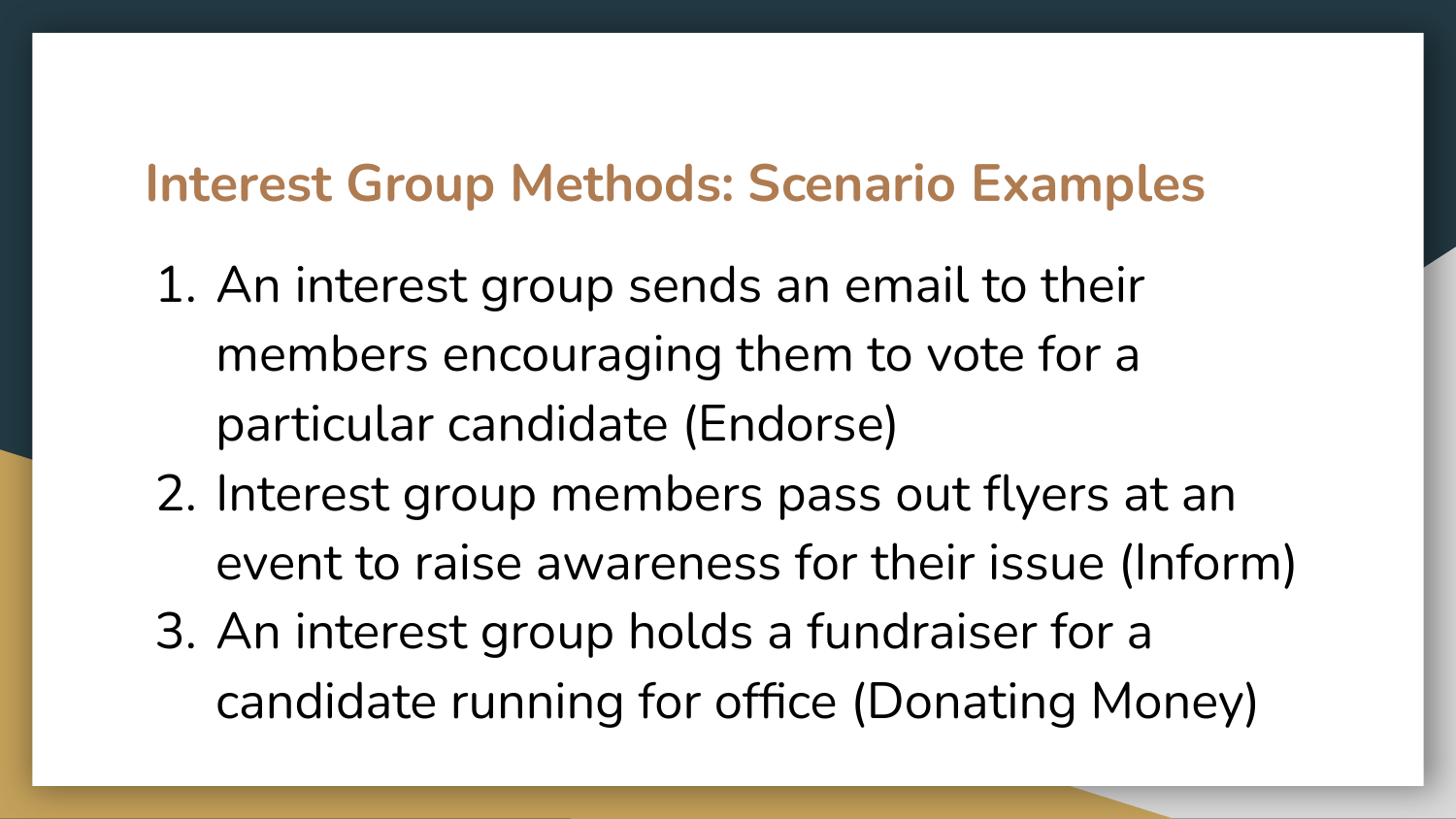

# Interest Group Methods: Scenario Examples
An interest group sends an email to their members encouraging them to vote for a particular candidate (Endorse)
Interest group members pass out flyers at an event to raise awareness for their issue (Inform)
An interest group holds a fundraiser for a candidate running for office (Donating Money)